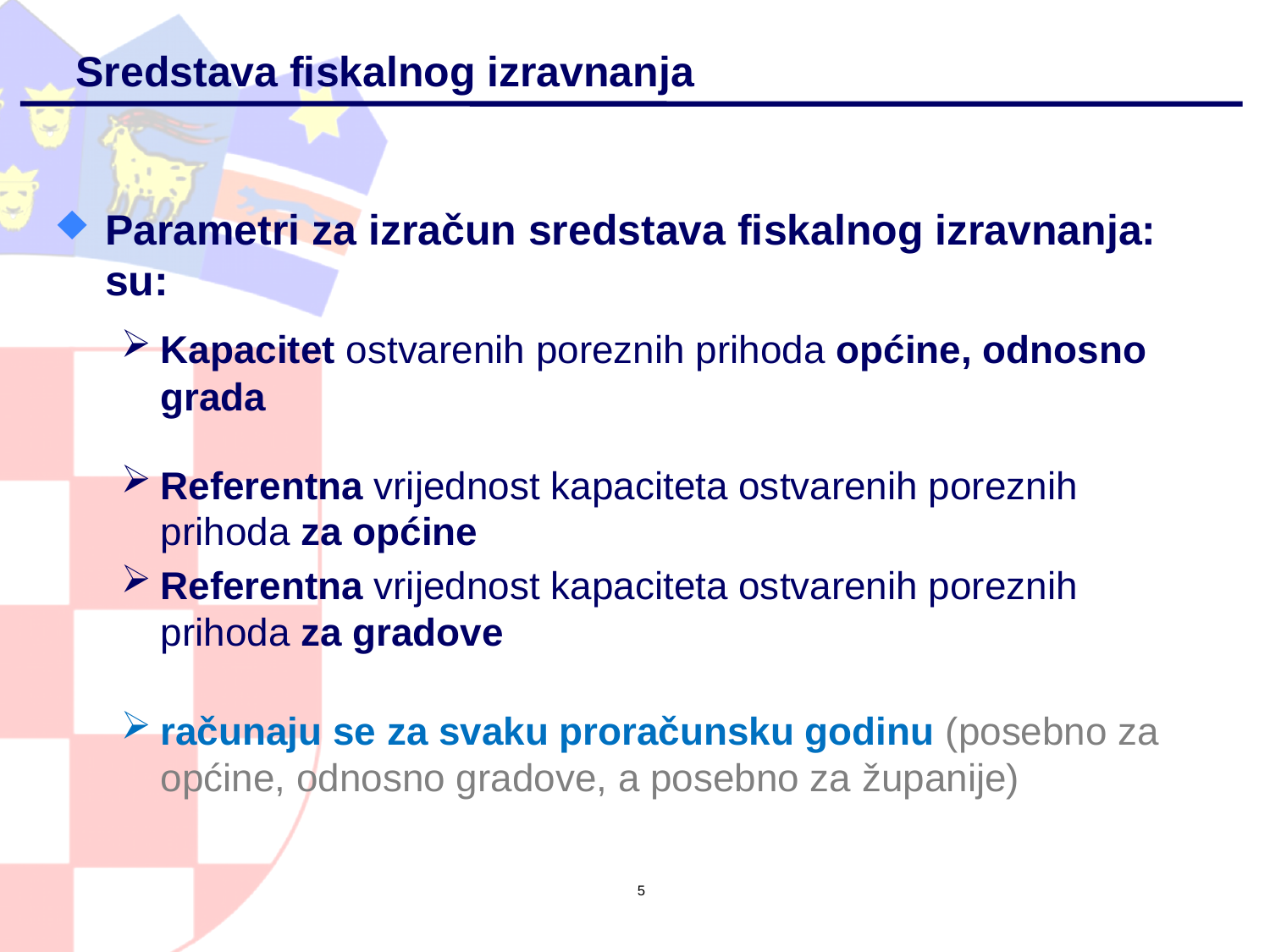

# Sredstava fiskalnog izravnanja
Parametri za izračun sredstava fiskalnog izravnanja: su:
Kapacitet ostvarenih poreznih prihoda općine, odnosno grada
Referentna vrijednost kapaciteta ostvarenih poreznih prihoda za općine
Referentna vrijednost kapaciteta ostvarenih poreznih prihoda za gradove
računaju se za svaku proračunsku godinu (posebno za općine, odnosno gradove, a posebno za županije)

5